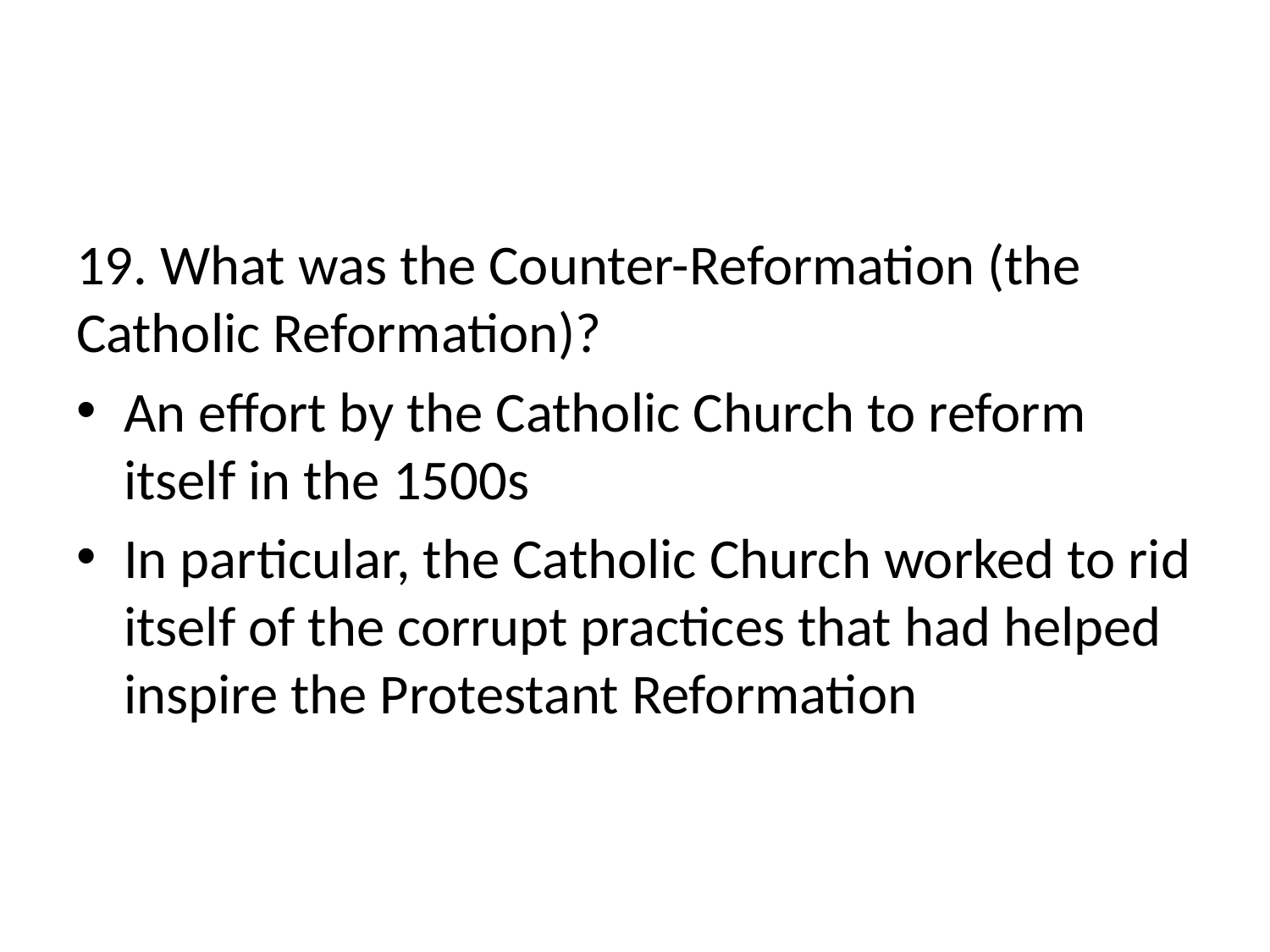

#
19. What was the Counter-Reformation (the Catholic Reformation)?
An effort by the Catholic Church to reform itself in the 1500s
In particular, the Catholic Church worked to rid itself of the corrupt practices that had helped inspire the Protestant Reformation